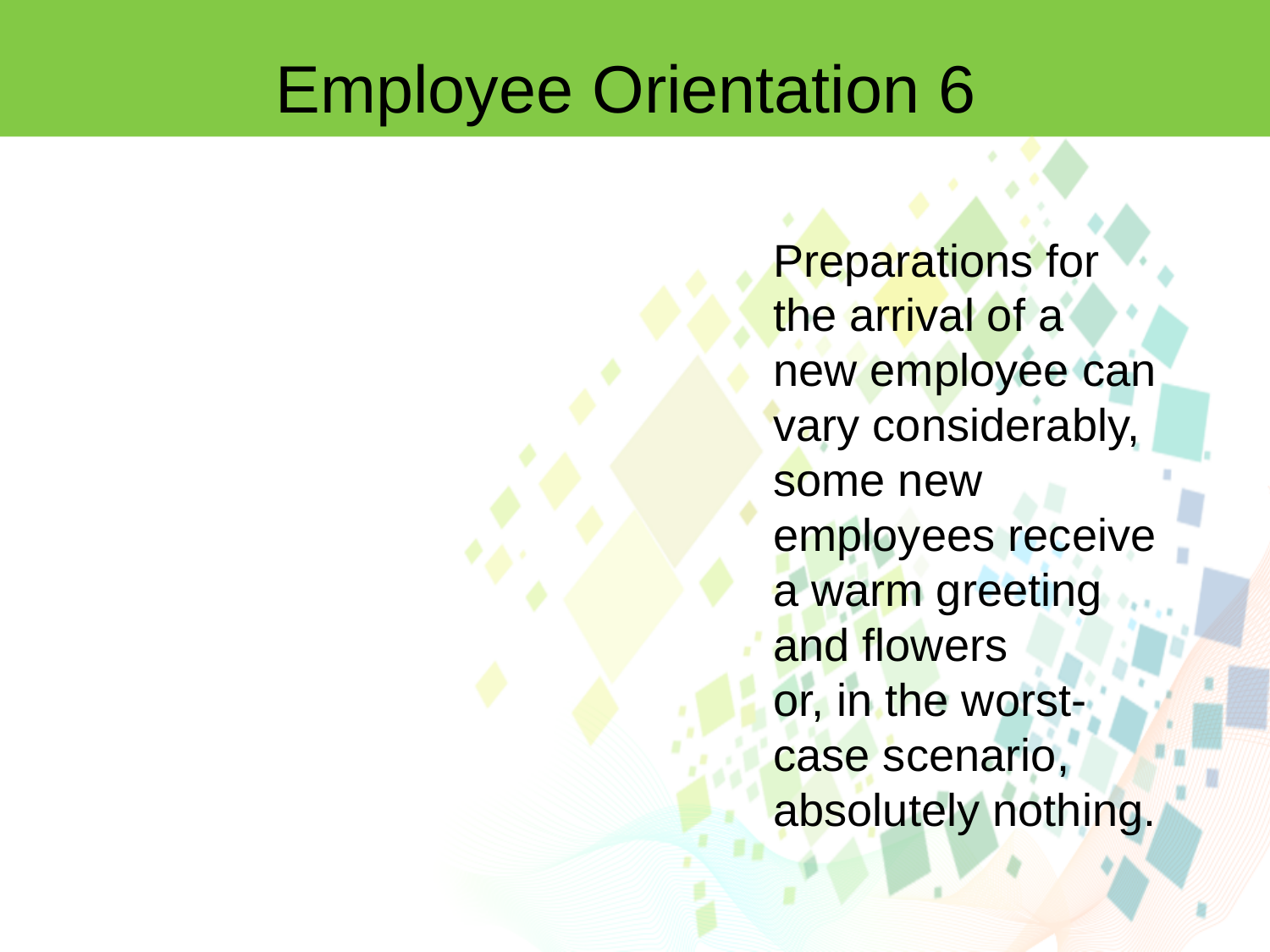

Employee Orientation 6
Preparations for the arrival of a new employee can vary considerably, some new employees receive a warm greeting and flowers
or, in the worst-case scenario, absolutely nothing.